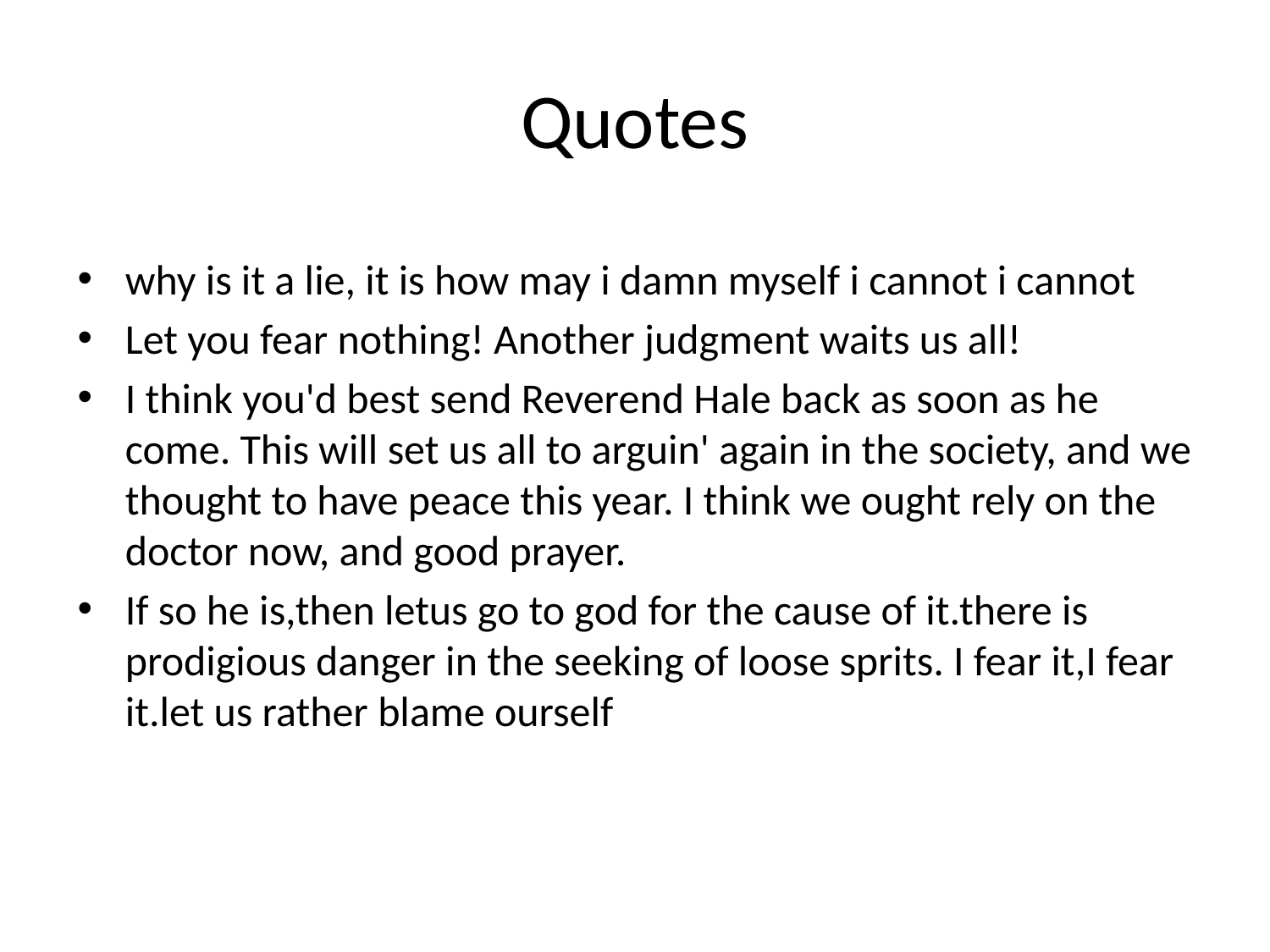

# Quotes
why is it a lie, it is how may i damn myself i cannot i cannot
Let you fear nothing! Another judgment waits us all!
I think you'd best send Reverend Hale back as soon as he come. This will set us all to arguin' again in the society, and we thought to have peace this year. I think we ought rely on the doctor now, and good prayer.
If so he is,then letus go to god for the cause of it.there is prodigious danger in the seeking of loose sprits. I fear it,I fear it.let us rather blame ourself